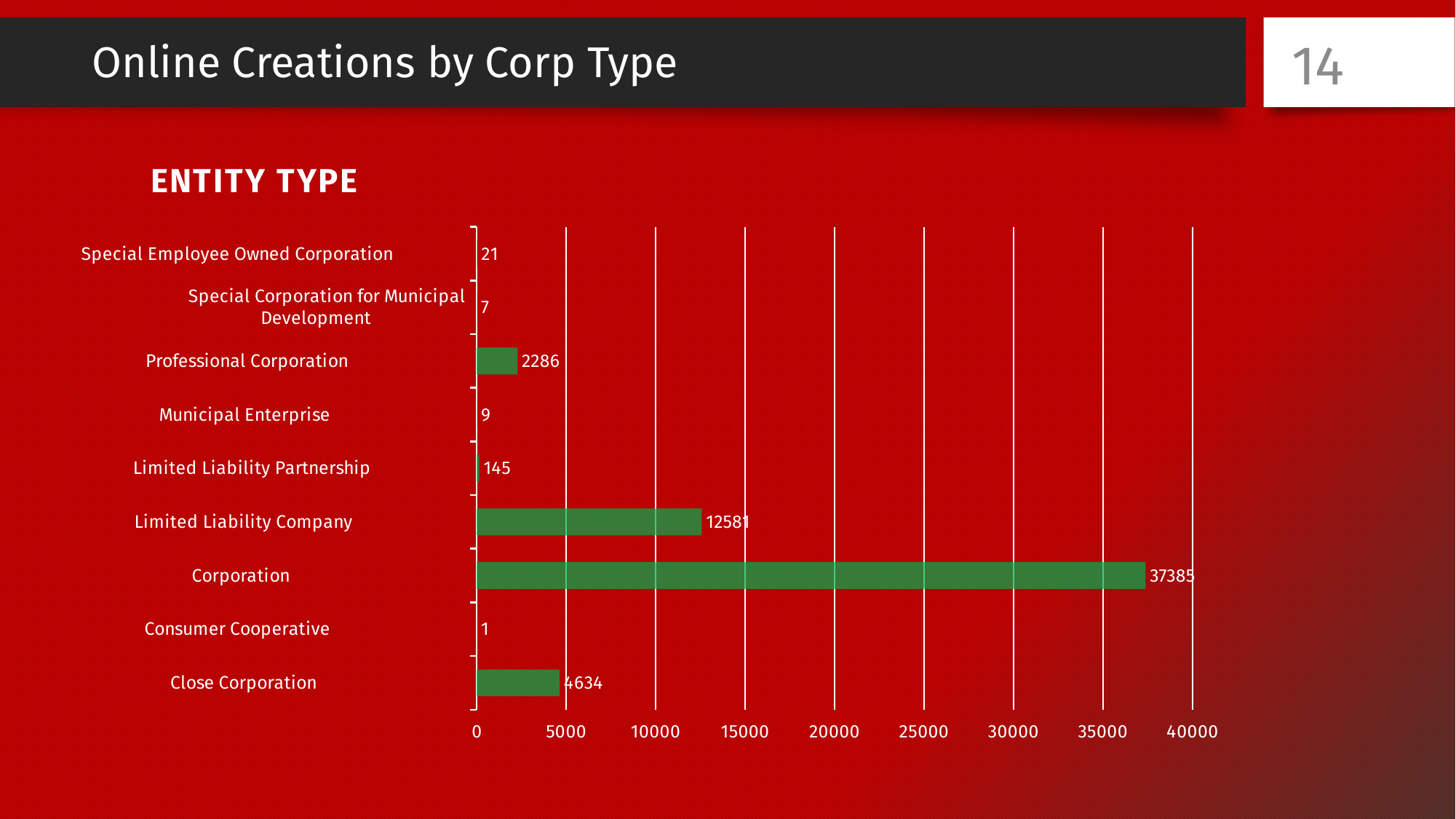

# Online Creations by Corp Type
14

### Chart:

| Category | ENTITY TYPE                                        |
|---|---|
| Close Corporation                                  | 4634.0 |
| Consumer Cooperative                               | 1.0 |
| Corporation                                        | 37385.0 |
| Limited Liability Company                          | 12581.0 |
| Limited Liability Partnership                      | 145.0 |
| Municipal Enterprise                               | 9.0 |
| Professional Corporation                           | 2286.0 |
| Special Corporation for Municipal Development      | 7.0 |
| Special Employee Owned Corporation                 | 21.0 |